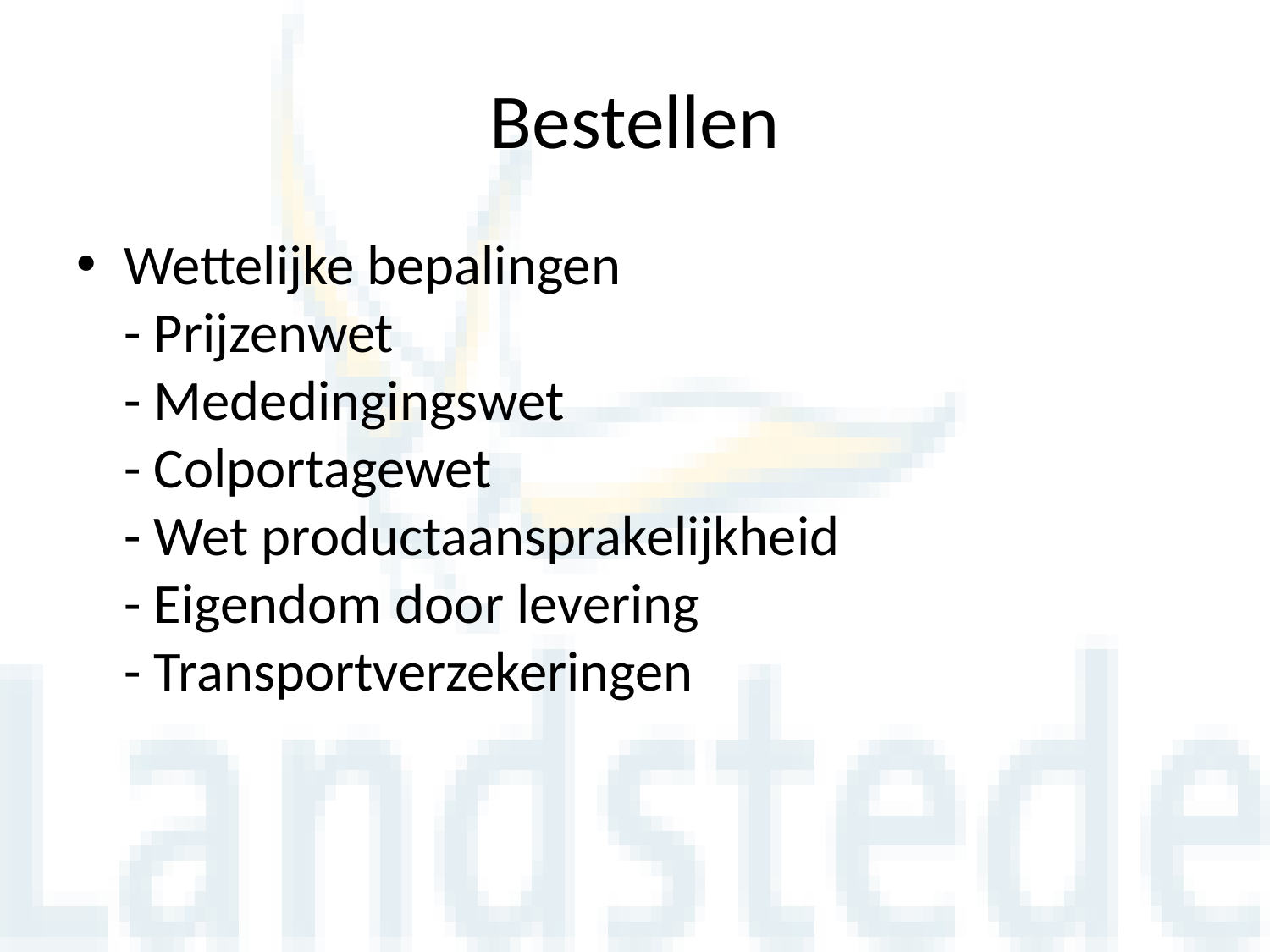

# Bestellen
Wettelijke bepalingen
- Prijzenwet
- Mededingingswet
- Colportagewet
- Wet productaansprakelijkheid
- Eigendom door levering
- Transportverzekeringen